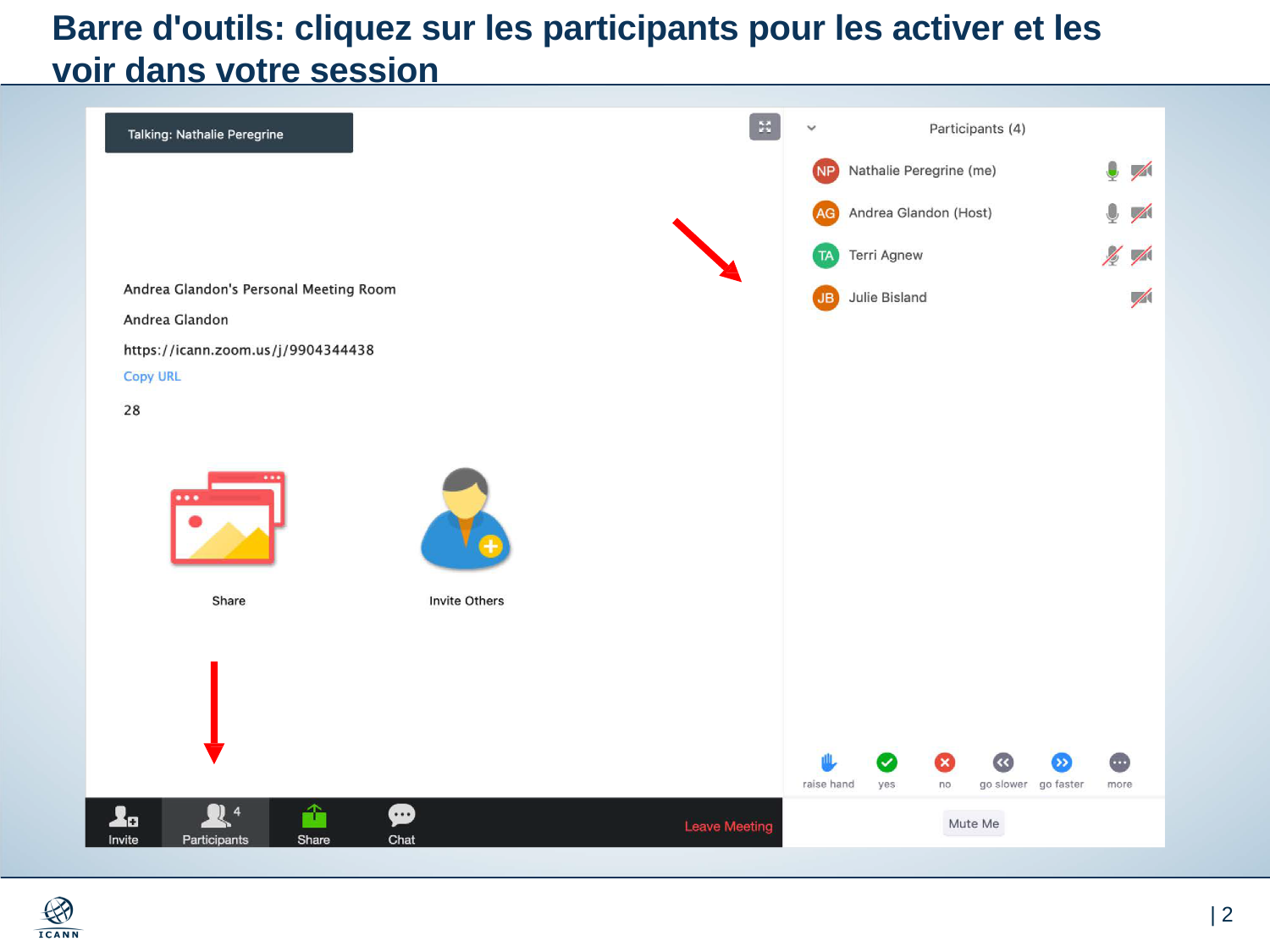

# Barre d'outils: cliquez sur les participants pour les activer et les voir dans votre session

| 2